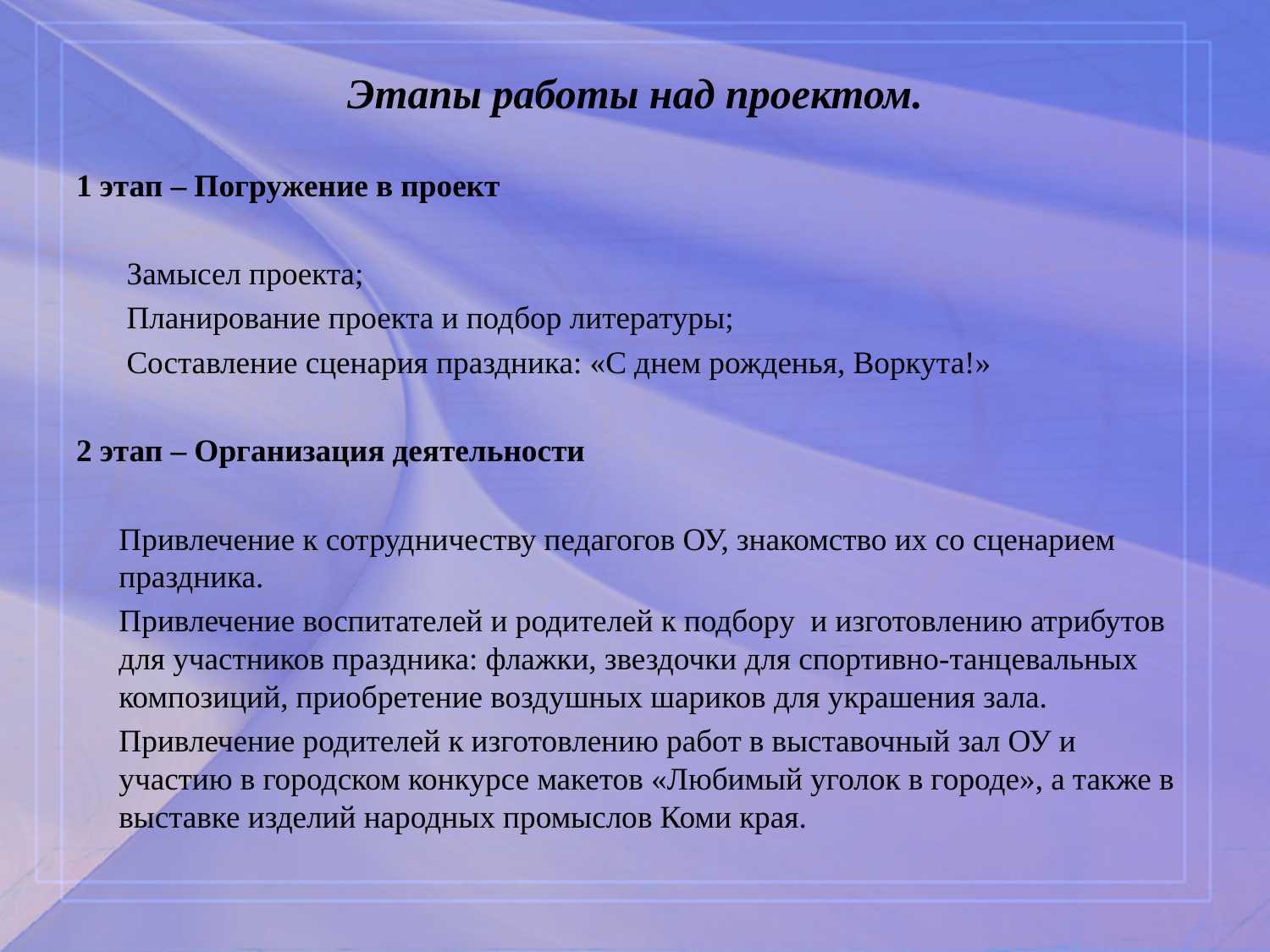

# Этапы работы над проектом.
1 этап – Погружение в проект

	 Замысел проекта;
	 Планирование проекта и подбор литературы;
 	 Составление сценария праздника: «С днем рожденья, Воркута!»

2 этап – Организация деятельности

	Привлечение к сотрудничеству педагогов ОУ, знакомство их со сценарием праздника.
	Привлечение воспитателей и родителей к подбору  и изготовлению атрибутов для участников праздника: флажки, звездочки для спортивно-танцевальных композиций, приобретение воздушных шариков для украшения зала.
	Привлечение родителей к изготовлению работ в выставочный зал ОУ и участию в городском конкурсе макетов «Любимый уголок в городе», а также в выставке изделий народных промыслов Коми края.